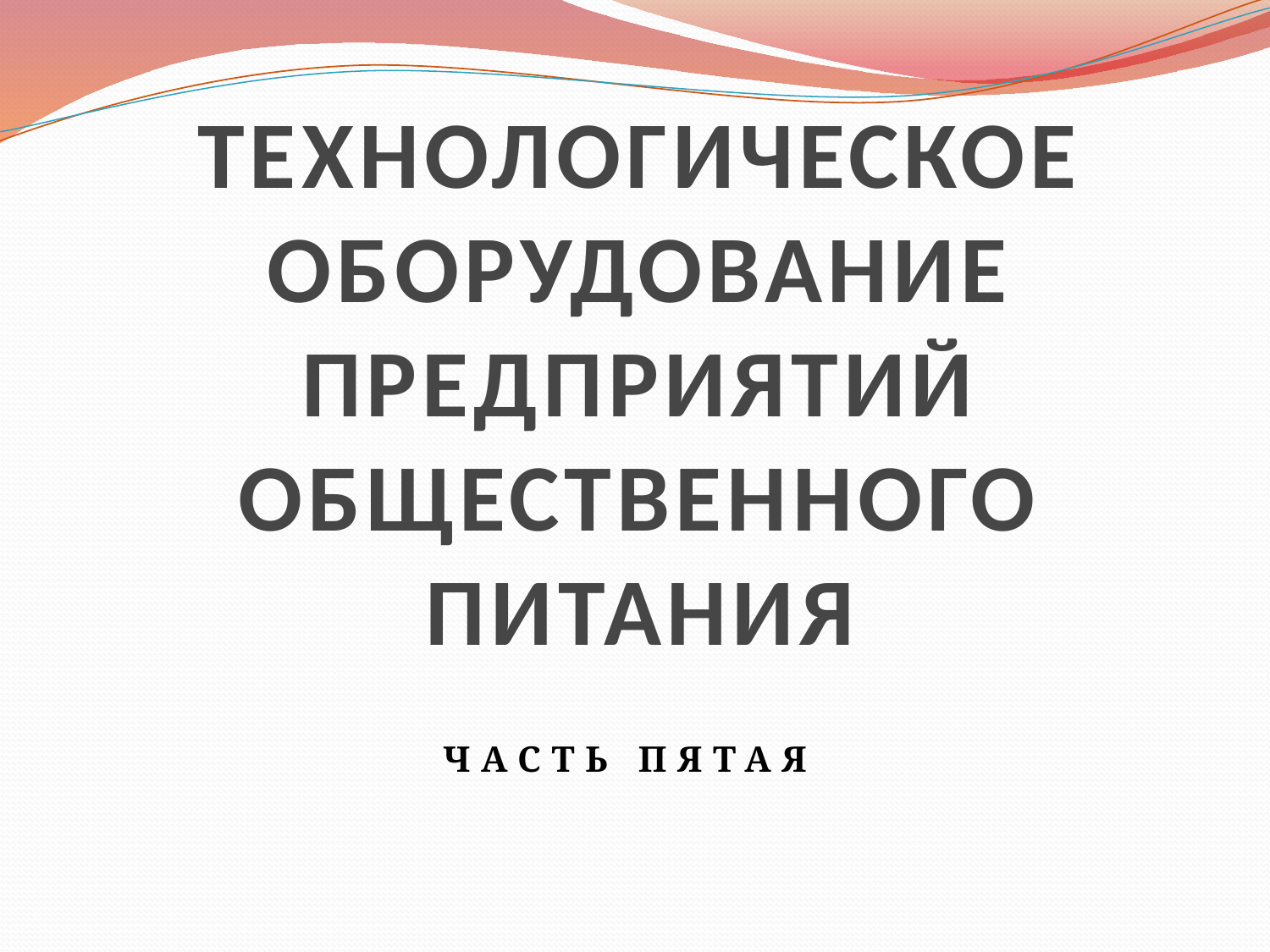

# ТЕХНОЛОГИЧЕСКОЕ ОБОРУДОВАНИЕ ПРЕДПРИЯТИЙ ОБЩЕСТВЕННОГО ПИТАНИЯ
ЧАСТЬ ПЯТАЯ